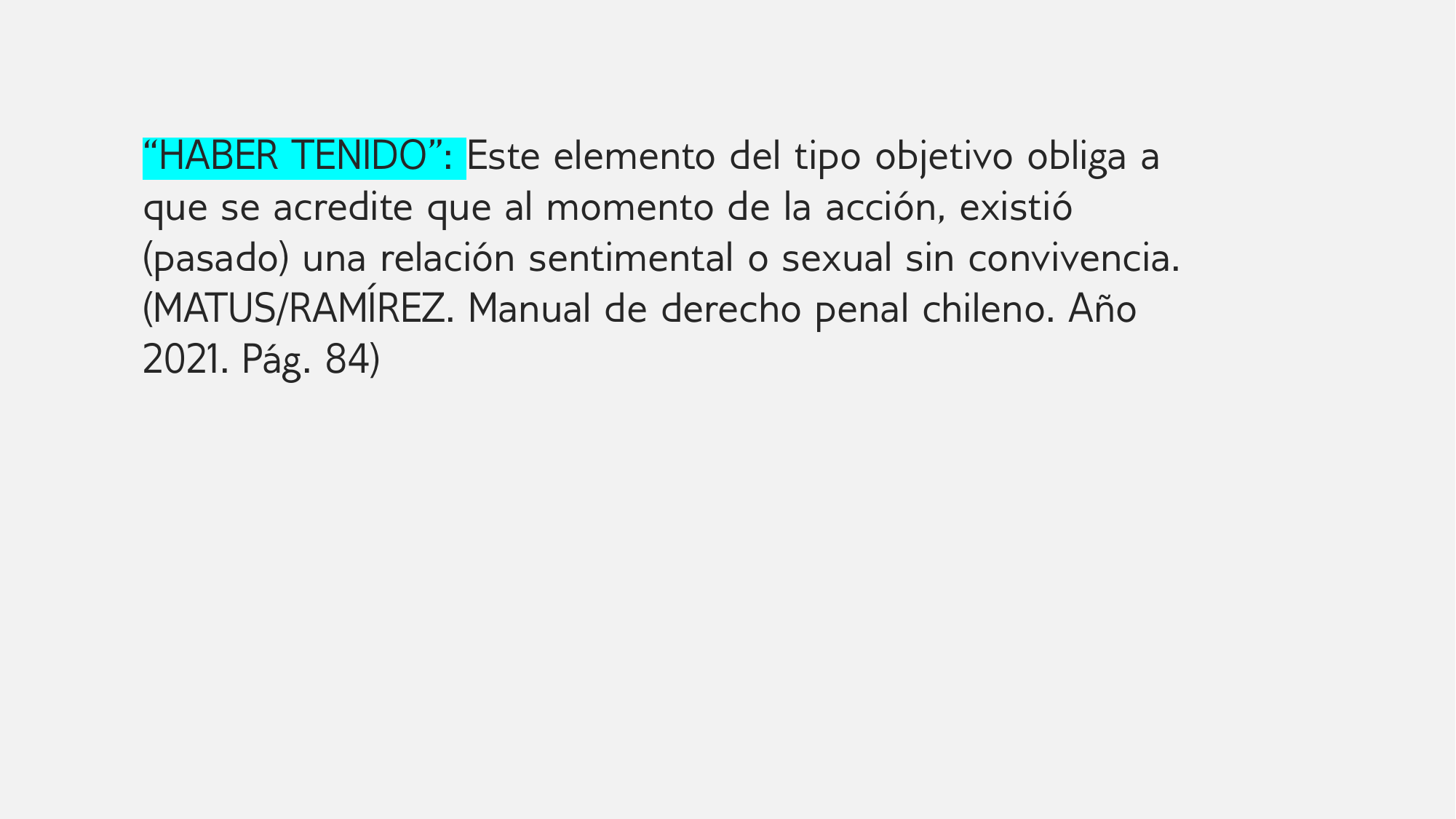

“HABER TENIDO”: Este elemento del tipo objetivo obliga a que se acredite que al momento de la acción, existió (pasado) una relación sentimental o sexual sin convivencia. (MATUS/RAMÍREZ. Manual de derecho penal chileno. Año 2021. Pág. 84)